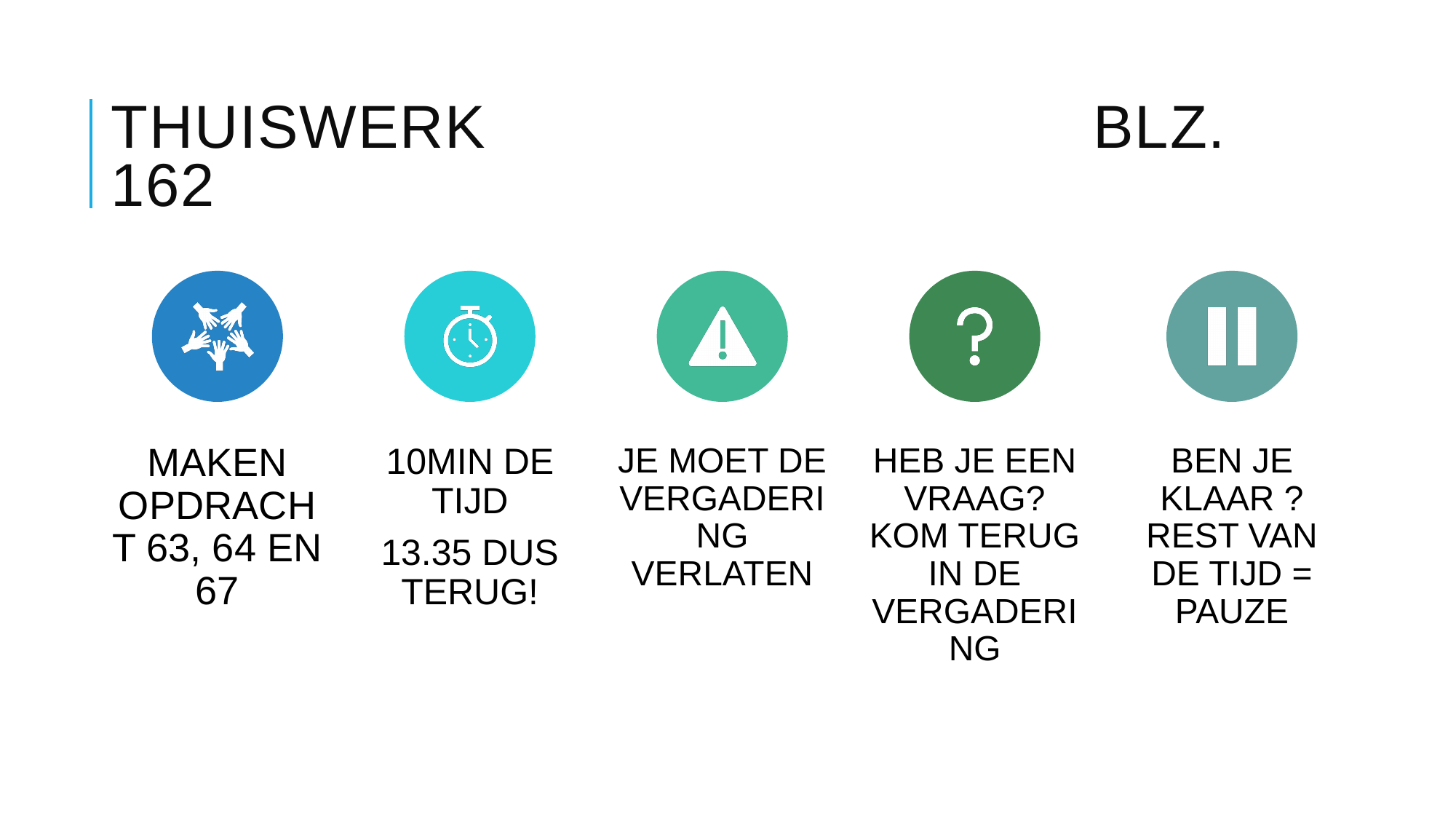

# Thuiswerk						blz. 162
Maken opdracht 63, 64 en 67
10min de tijd
13.35 Dus terug!
Je moet de vergadering verlaten
Heb je een vraag? Kom terug in de vergadering
Ben je klaar ? Rest van de tijd = pauze